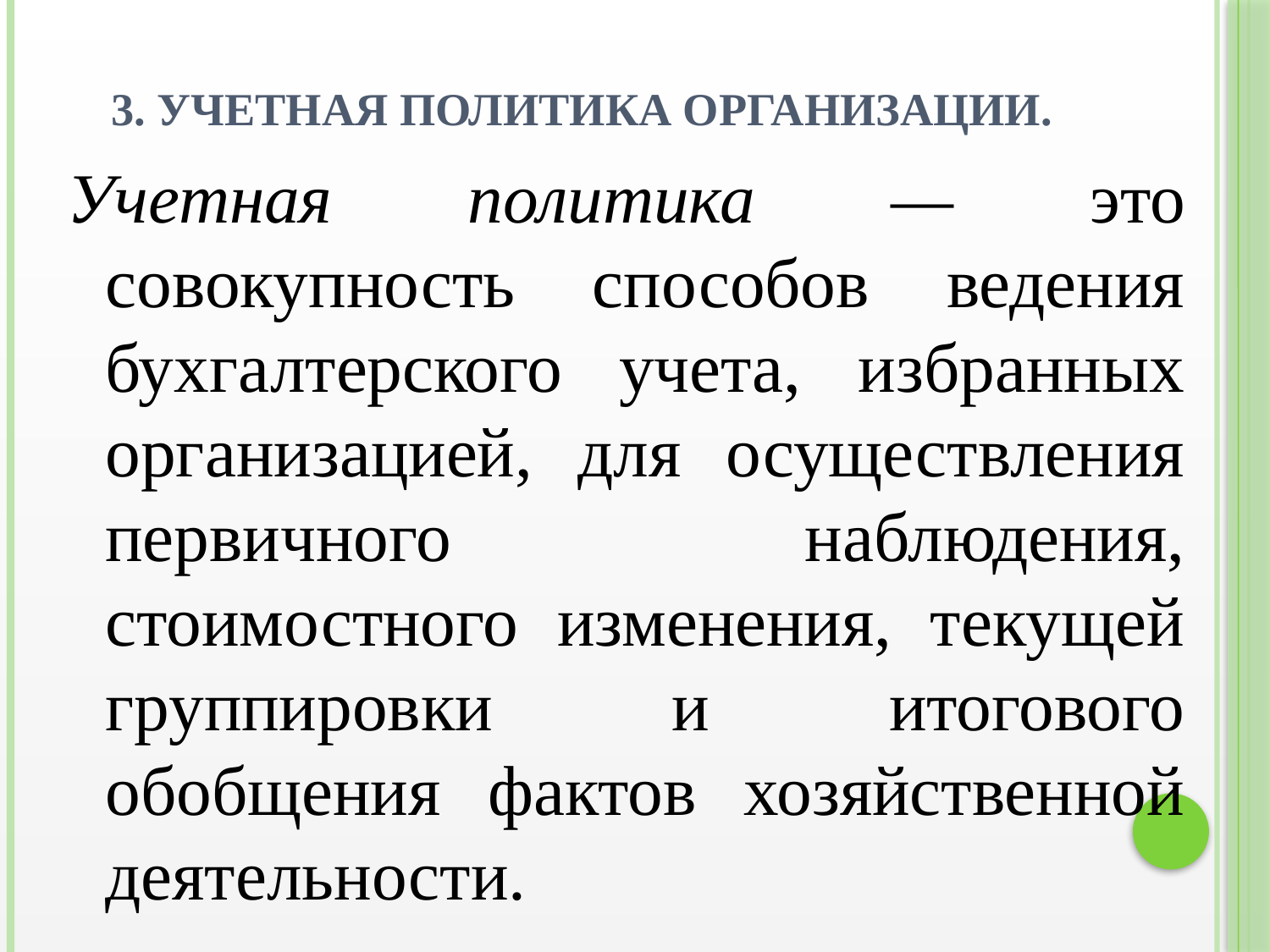

# 3. Учетная политика организации.
Учетная политика — это совокупность способов ведения бухгалтерского учета, избранных организацией, для осуществления первичного наблюдения, стоимостного изменения, текущей группировки и итогового обобщения фактов хозяйственной деятельности.